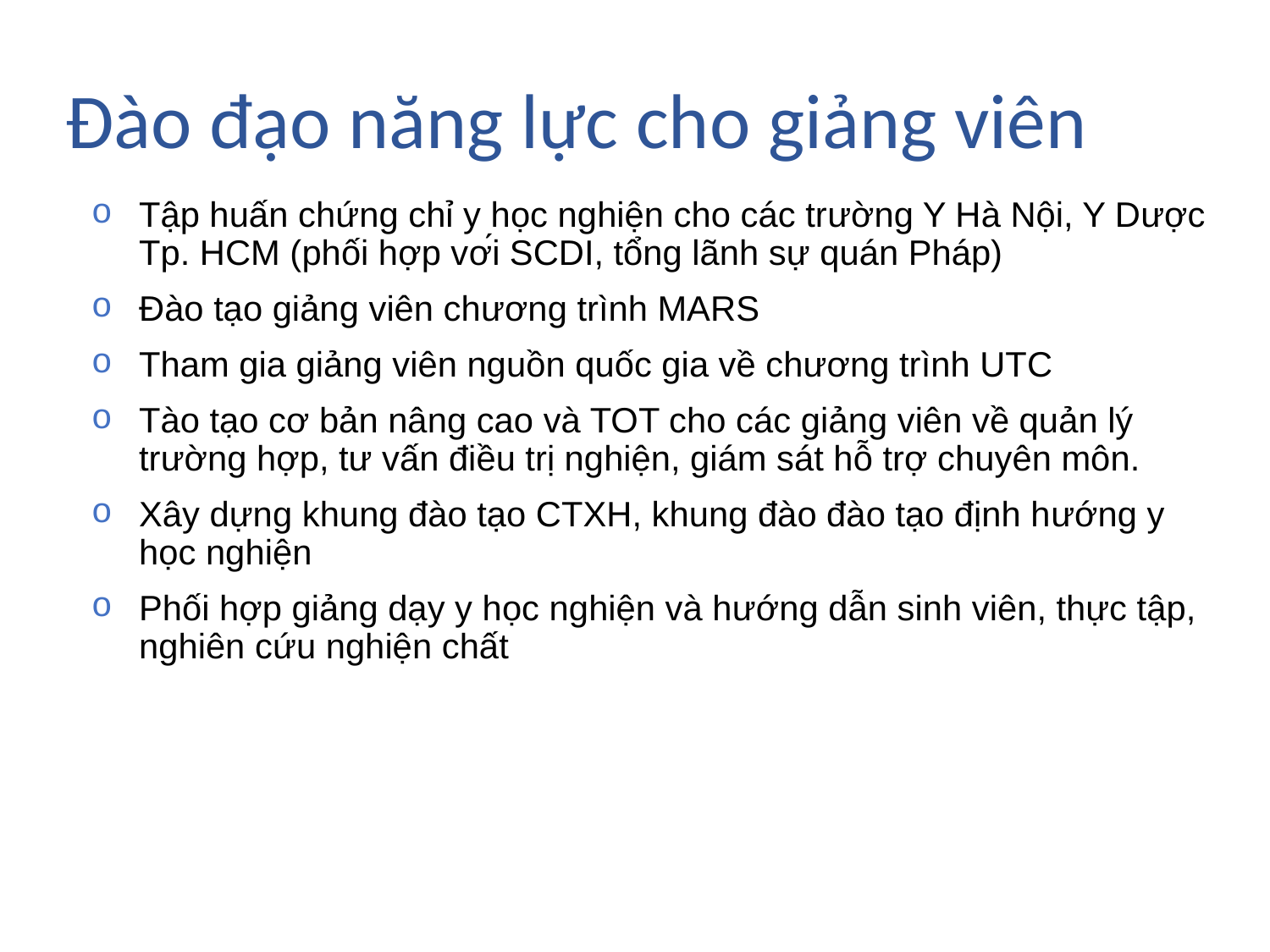

# Đào đạo năng lực cho giảng viên
Tập huấn chứng chỉ y học nghiện cho các trường Y Hà Nội, Y Dược Tp. HCM (phối hợp với SCDI, tổng lãnh sự quán Pháp)
Đào tạo giảng viên chương trình MARS
Tham gia giảng viên nguồn quốc gia về chương trình UTC
Tào tạo cơ bản nâng cao và TOT cho các giảng viên về quản lý trường hợp, tư vấn điều trị nghiện, giám sát hỗ trợ chuyên môn.
Xây dựng khung đào tạo CTXH, khung đào đào tạo định hướng y học nghiện
Phối hợp giảng dạy y học nghiện và hướng dẫn sinh viên, thực tập, nghiên cứu nghiện chất